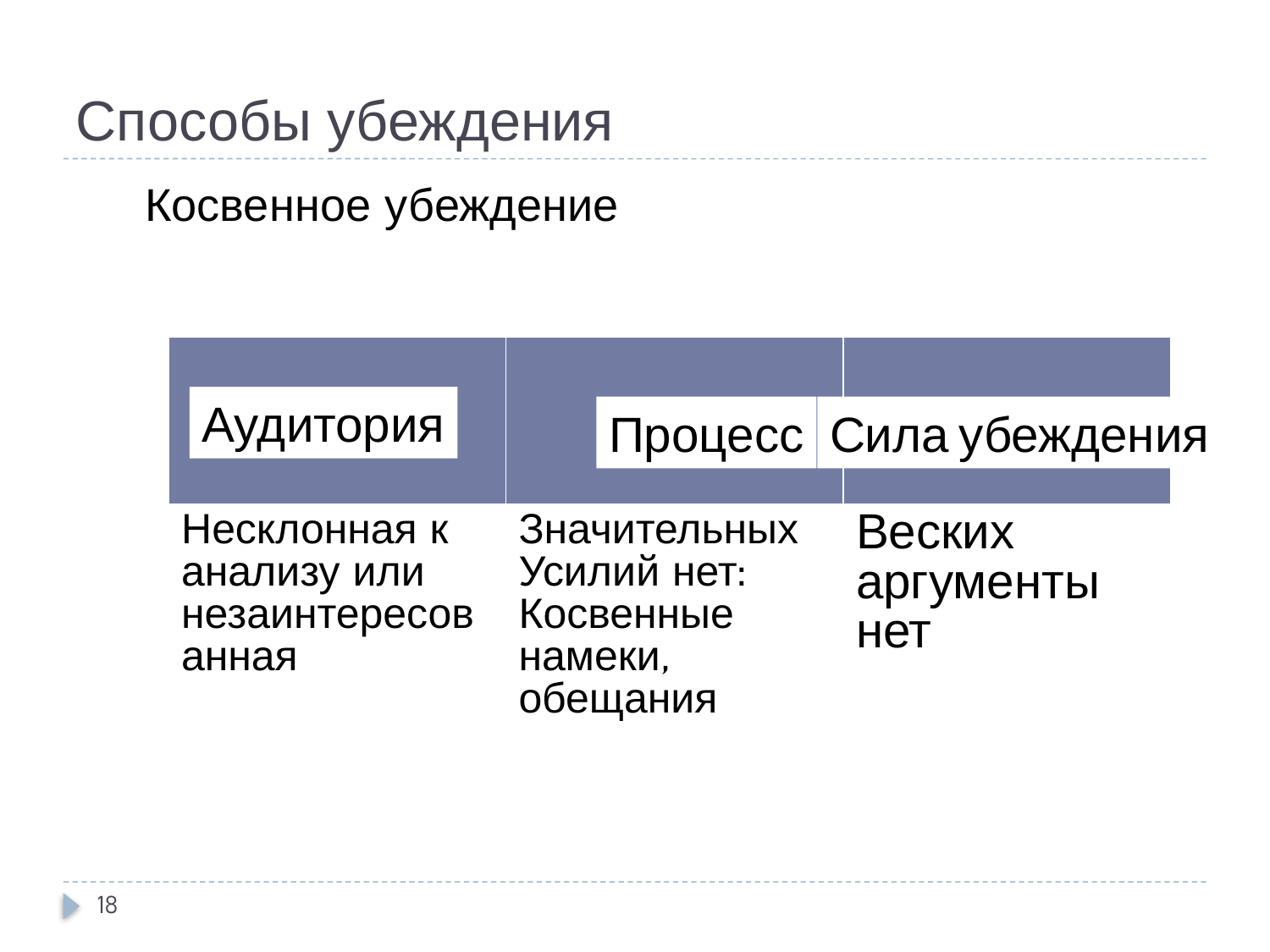

# Способы убеждения
     Косвенное убеждение

|  |  |  |
| --- | --- | --- |
| Несклонная к анализу или незаинтересованная | Значительных Усилий нет: Косвенные намеки, обещания | Веских аргументы нет |
Аудитория
Процесс
Сила убеждения

18